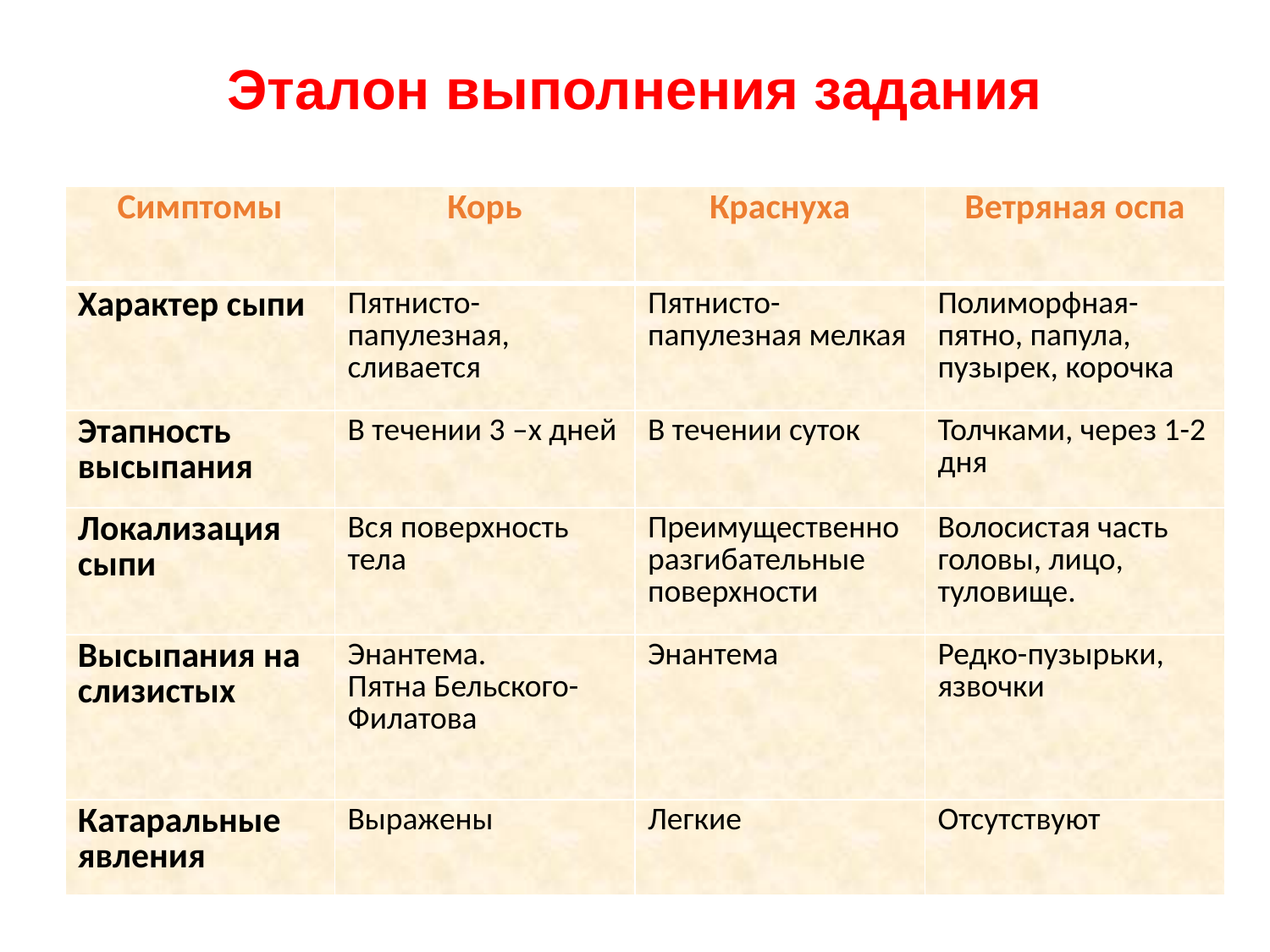

# Эталон выполнения задания
| Симптомы | Корь | Краснуха | Ветряная оспа |
| --- | --- | --- | --- |
| Характер сыпи | Пятнисто-папулезная, сливается | Пятнисто-папулезная мелкая | Полиморфная-пятно, папула, пузырек, корочка |
| Этапность высыпания | В течении 3 –х дней | В течении суток | Толчками, через 1-2 дня |
| Локализация сыпи | Вся поверхность тела | Преимущественно разгибательные поверхности | Волосистая часть головы, лицо, туловище. |
| Высыпания на слизистых | Энантема. Пятна Бельского-Филатова | Энантема | Редко-пузырьки, язвочки |
| Катаральные явления | Выражены | Легкие | Отсутствуют |